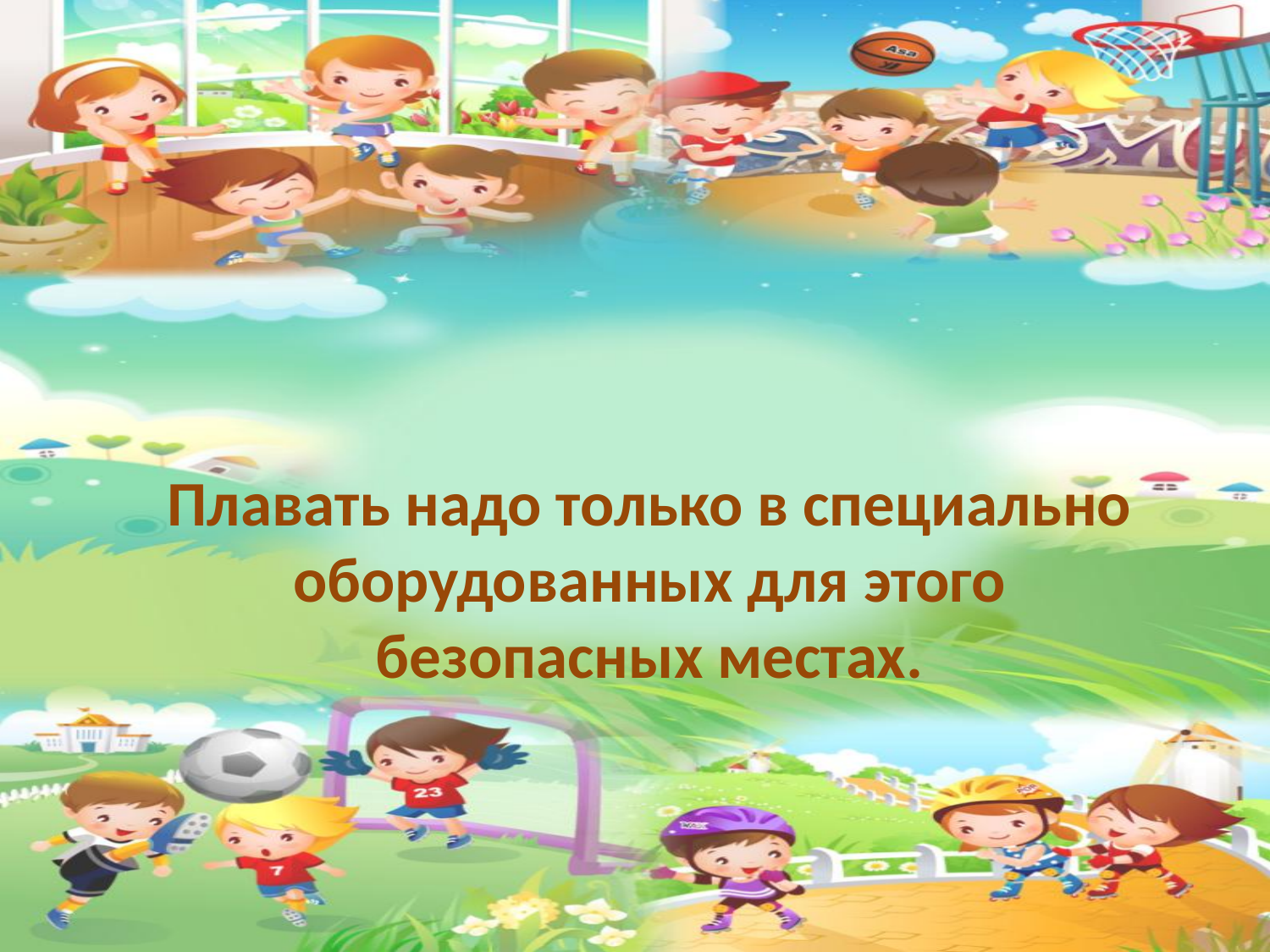

Плавать надо только в специально оборудованных для этого безопасных местах.